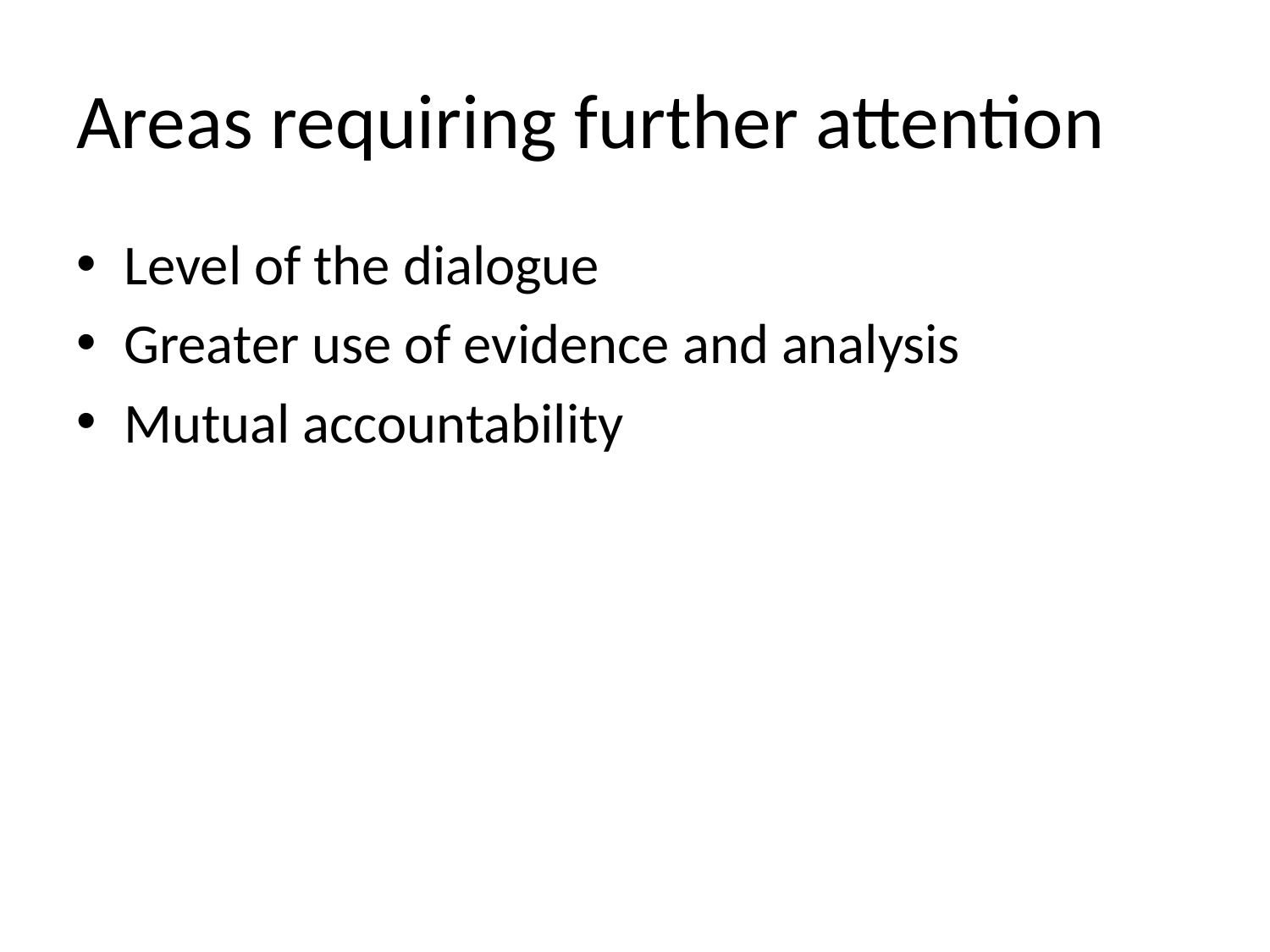

# Areas requiring further attention
Level of the dialogue
Greater use of evidence and analysis
Mutual accountability